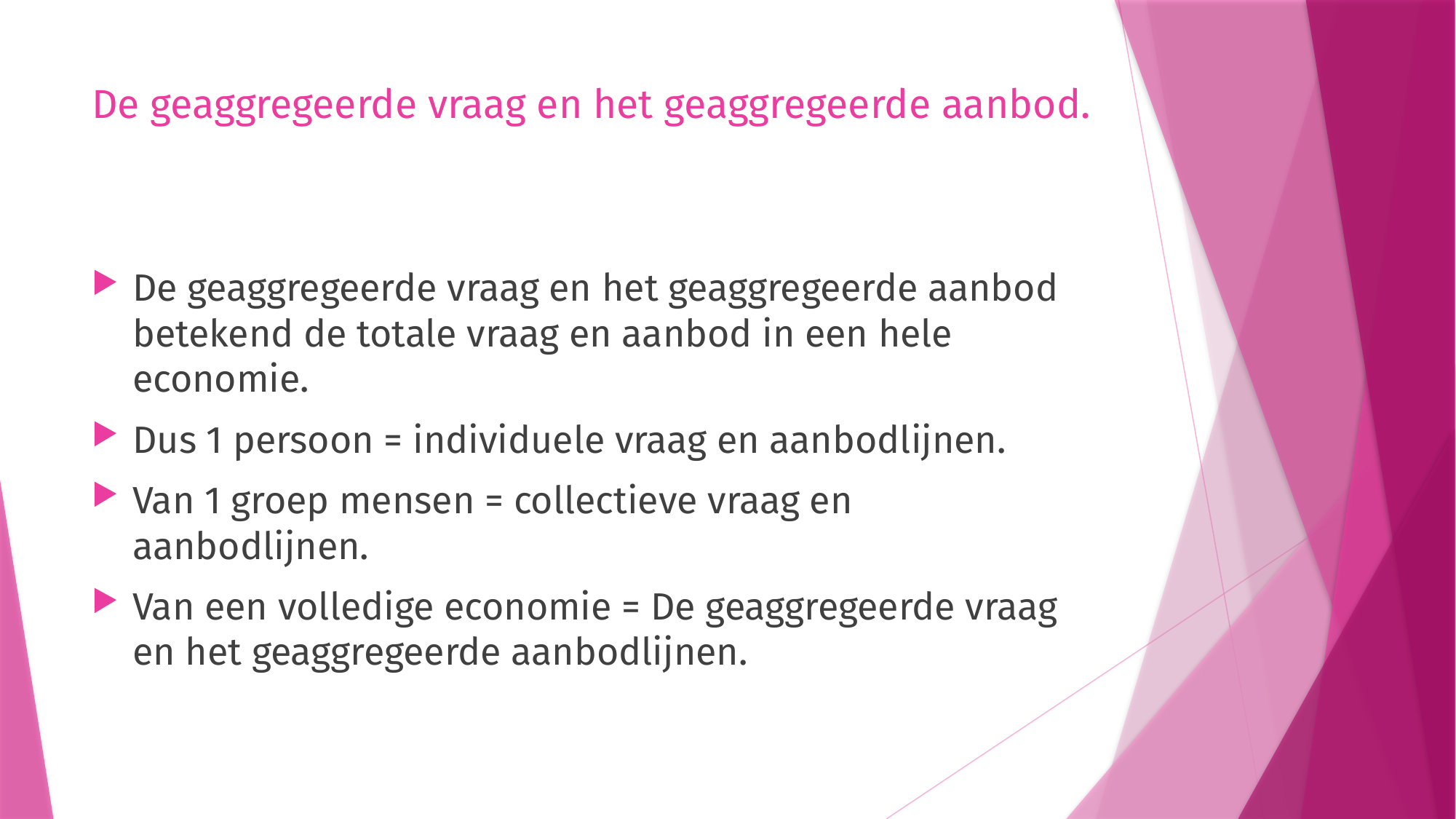

# De geaggregeerde vraag en het geaggregeerde aanbod.
De geaggregeerde vraag en het geaggregeerde aanbod betekend de totale vraag en aanbod in een hele economie.
Dus 1 persoon = individuele vraag en aanbodlijnen.
Van 1 groep mensen = collectieve vraag en aanbodlijnen.
Van een volledige economie = De geaggregeerde vraag en het geaggregeerde aanbodlijnen.